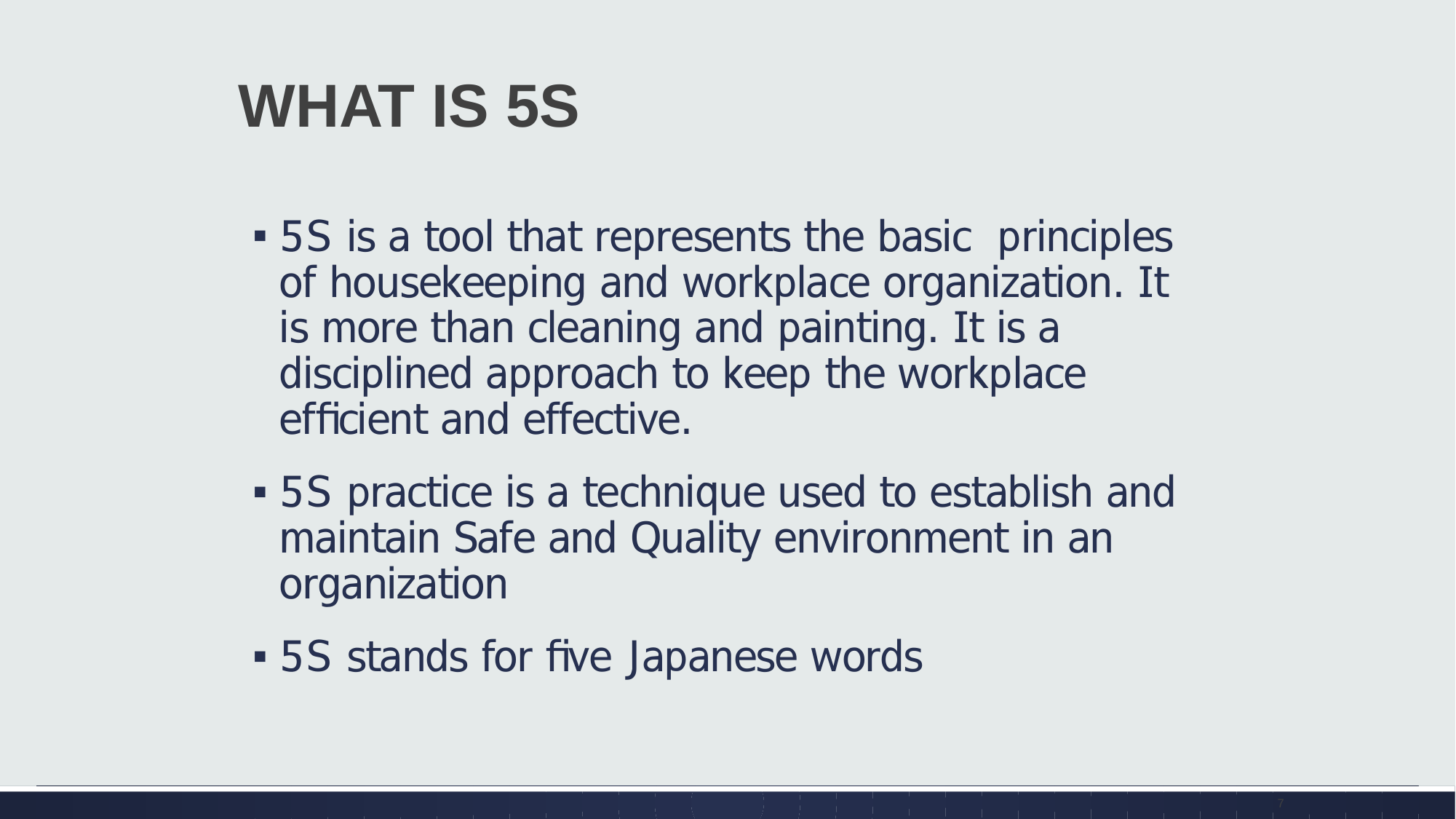

# WHAT IS 5S
5S is a tool that represents the basic  principles of housekeeping and workplace organization. It is more than cleaning and painting. It is a disciplined approach to keep the workplace efficient and effective.
5S practice is a technique used to establish and maintain Safe and Quality environment in an organization
5S stands for five Japanese words
7